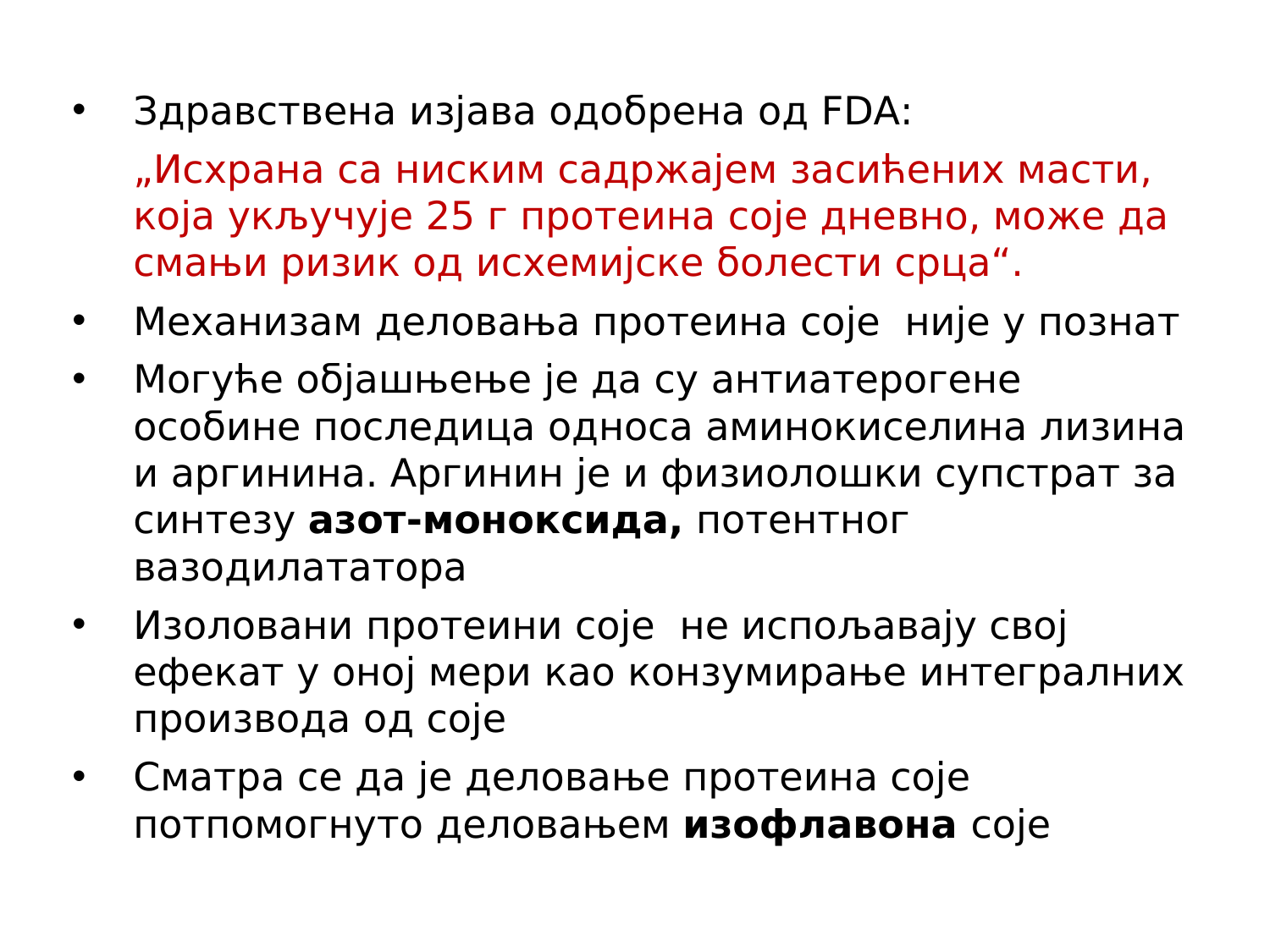

Здравствена изјава одобрена од FDА:
	„Исхрана са ниским садржајем засићених масти, која укључује 25 г протеина соје дневно, може да смањи ризик од исхемијске болести срца“.
Механизам деловања протеина соје  није у познат
Могуће објашњење је да су антиатерогене особине последица односа аминокиселина лизина и аргинина. Аргинин је и физиолошки супстрат за синтезу азот-моноксида, потентног вазодилататора
Изоловани протеини соје  не испољавају свој ефекат у оној мери као конзумирање интегралних производа од соје
Сматра се да је деловање протеина соје потпомогнуто деловањем изофлавона соје